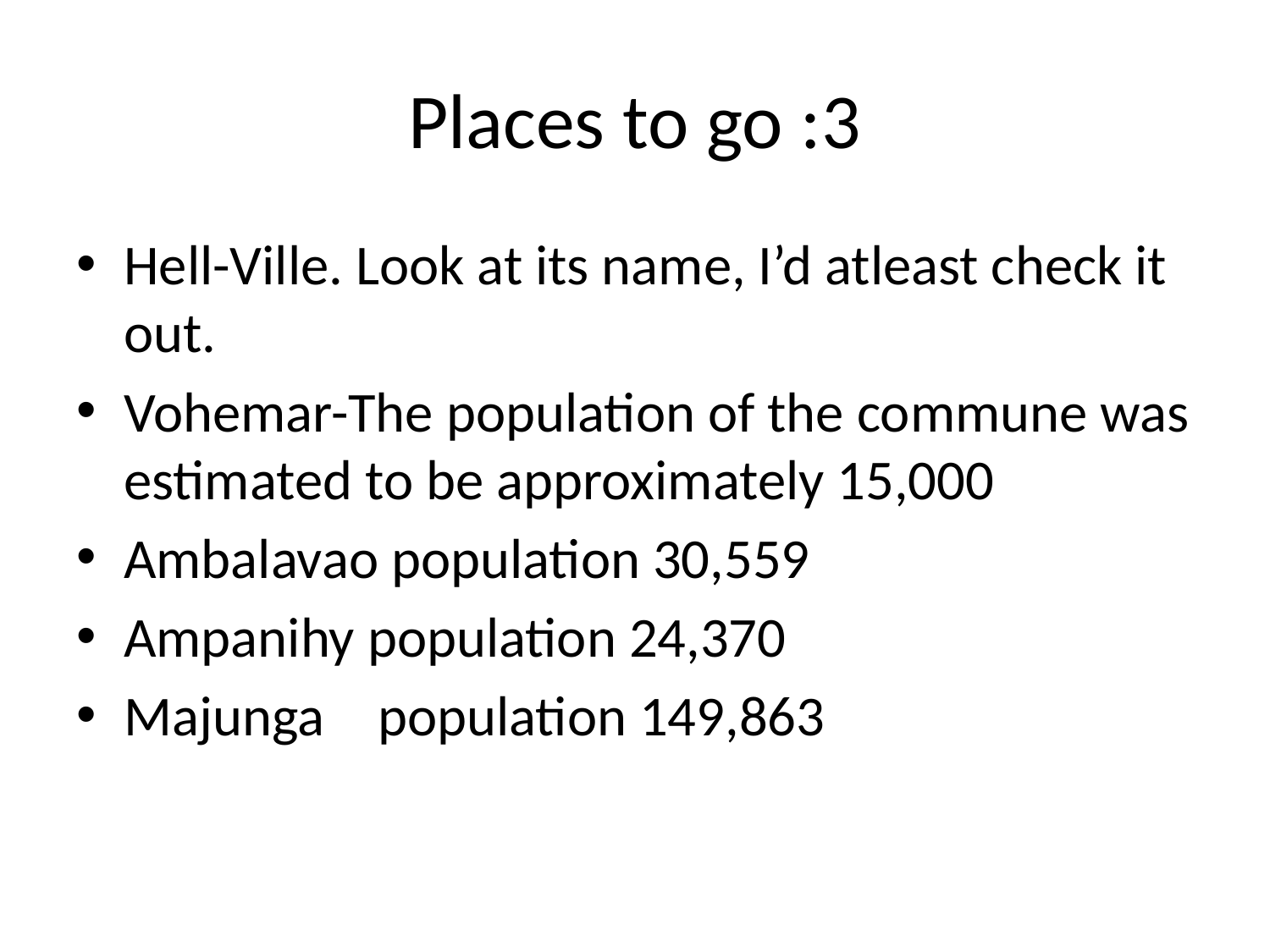

# Places to go :3
Hell-Ville. Look at its name, I’d atleast check it out.
Vohemar-The population of the commune was estimated to be approximately 15,000
Ambalavao population 30,559
Ampanihy population 24,370
Majunga	population 149,863

|  |  |  |
| --- | --- | --- |